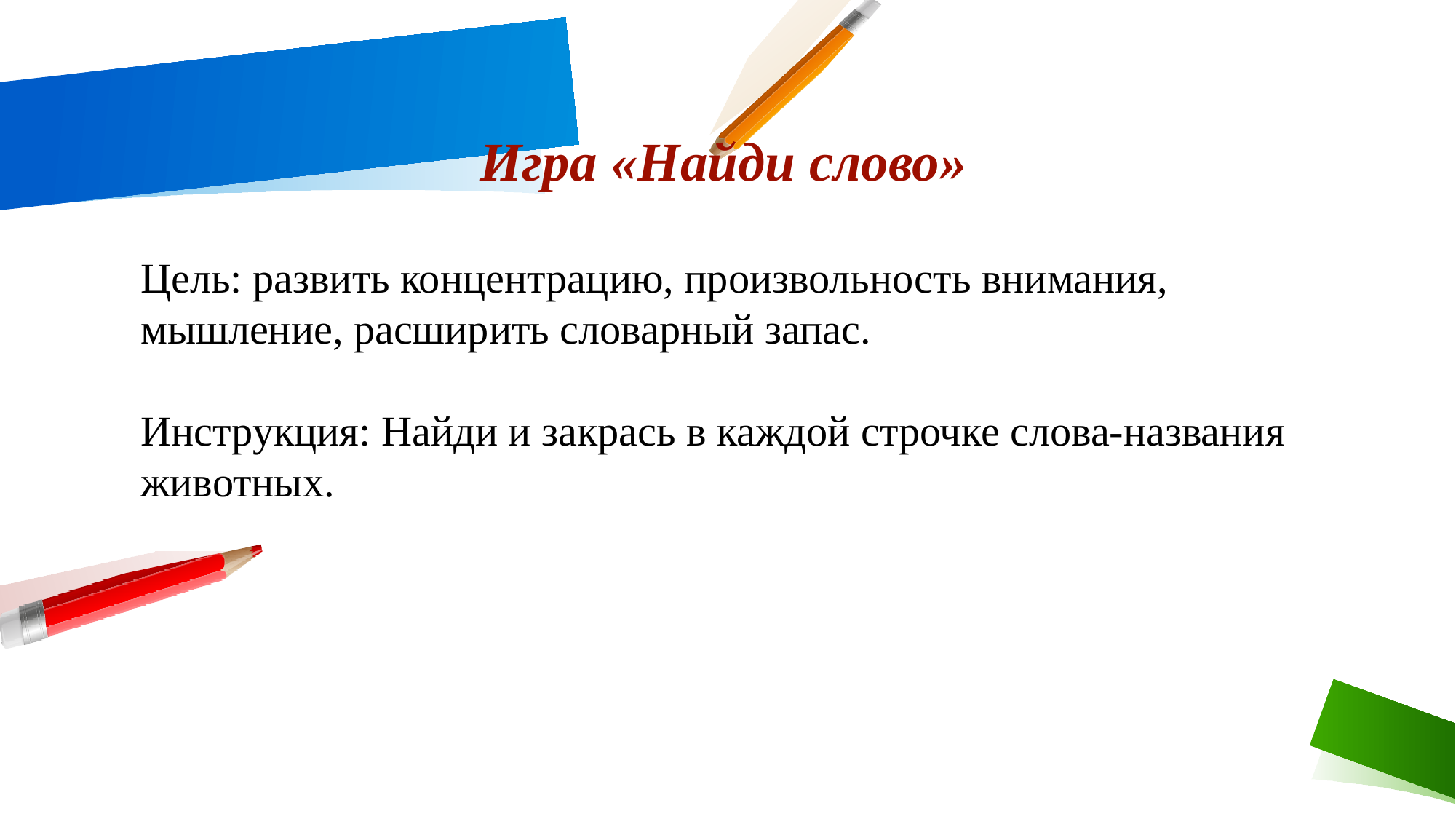

Игра «Найди слово»
Цель: развить концентрацию, произвольность внимания, мышление, расширить словарный запас.

Инструкция: Найди и закрась в каждой строчке слова-названия животных.